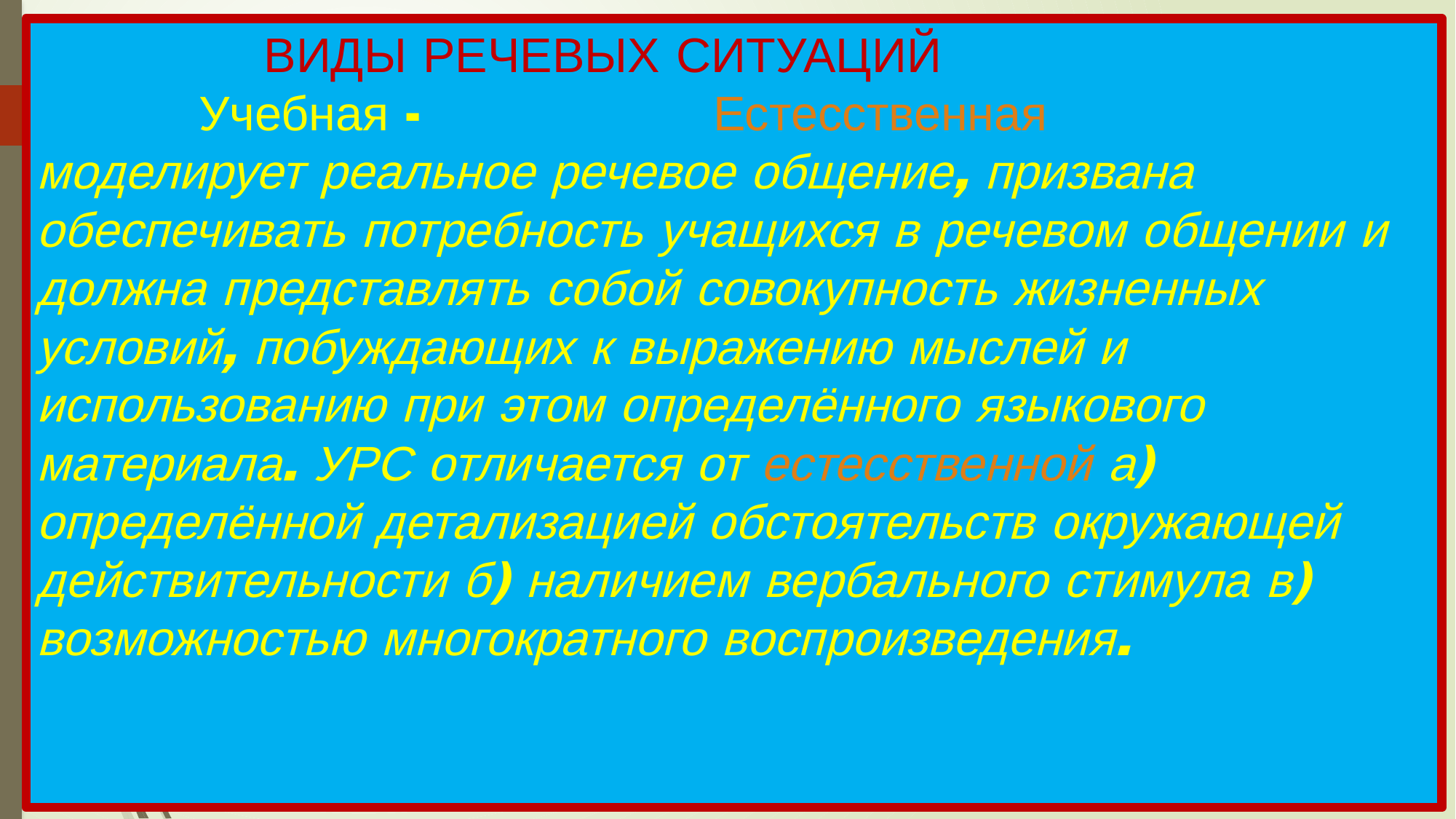

# ВИДЫ РЕЧЕВЫХ СИТУАЦИЙ Учебная -                  Естесственная моделирует реальное речевое общение, призвана обеспечивать потребность учащихся в речевом общении и должна представлять собой совокупность жизненных условий, побуждающих к выражению мыслей и использованию при этом определённого языкового материала. УРС отличается от естесственной а) определённой детализацией обстоятельств окружающей действительности б) наличием вербального стимула в) возможностью многократного воспроизведения.